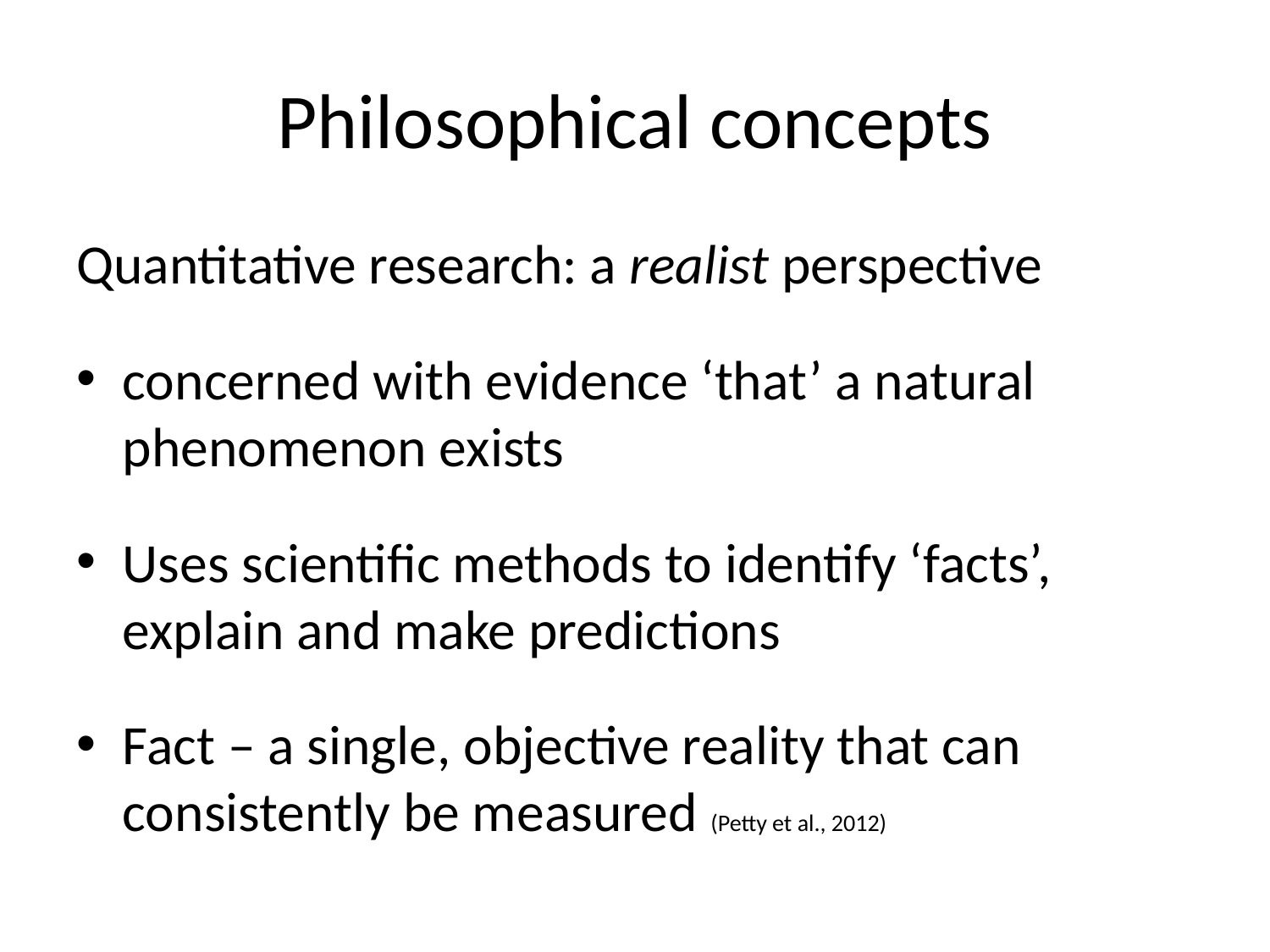

# Philosophical concepts
Quantitative research: a realist perspective
concerned with evidence ‘that’ a natural phenomenon exists
Uses scientific methods to identify ‘facts’, explain and make predictions
Fact – a single, objective reality that can consistently be measured (Petty et al., 2012)